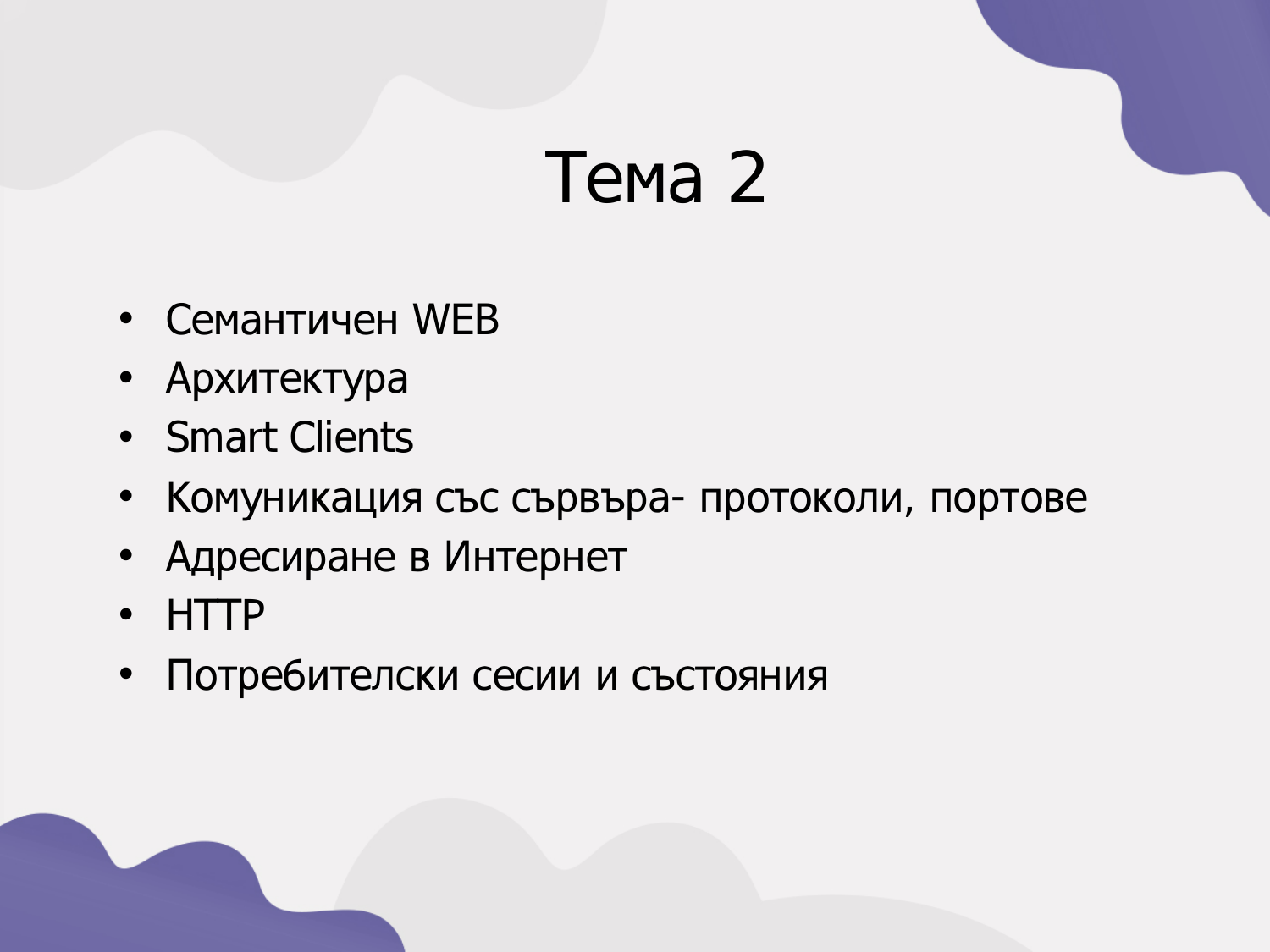

Тема 2
Семантичен WEB
Архитектура
Smart Clients
Комуникация със сървъра- протоколи, портове
Адресиране в Интернет
HTTP
Потребителски сесии и състояния